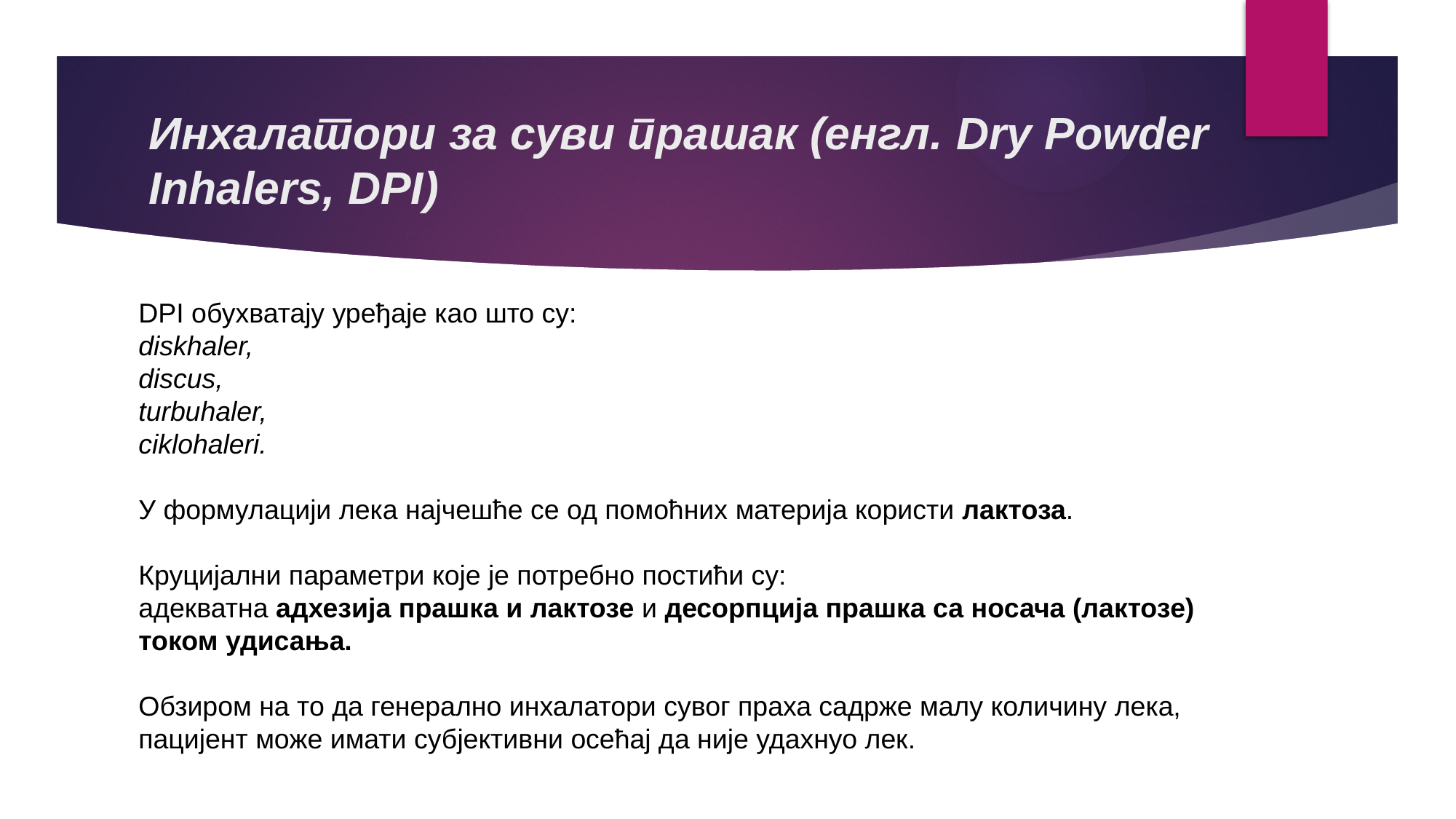

# Инхалатори за суви прашак (енгл. Dry Powder Inhalers, DPI)

DPI oбухватају уређаје као што су:
diskhaler,
discus,
turbuhaler,
ciklohaleri.

У формулацији лека најчешће се од помоћних материја користи лактоза.

Круцијални параметри које је потребно постићи су:
адекватна адхезија прашка и лактозе и десорпција прашка са носача (лактозе) током удисања.

Обзиром на то да генерално инхалатори сувог праха садрже малу количину лека, пацијент може имати субјективни осећај да није удахнуо лек.